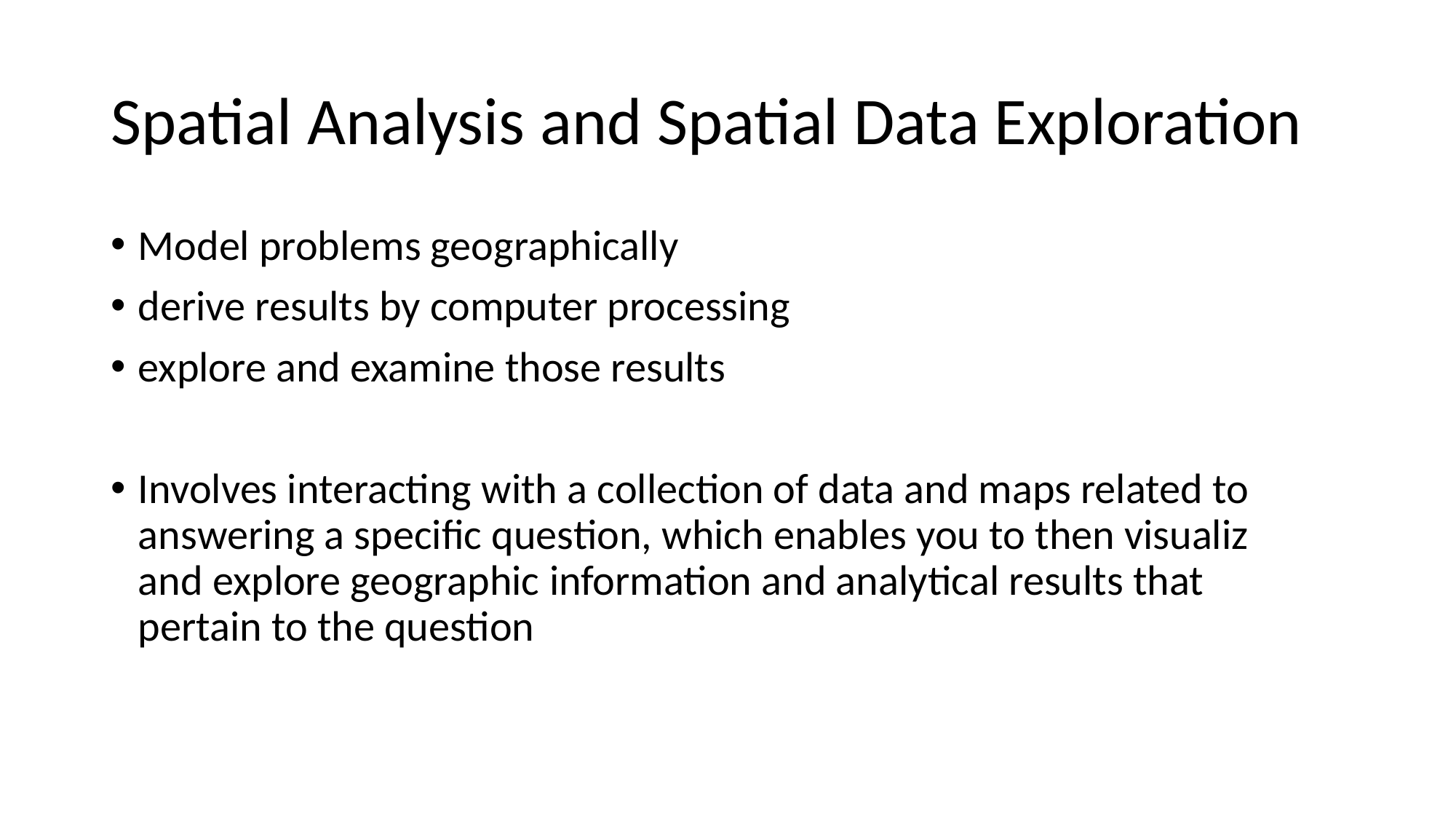

# Spatial Analysis and Spatial Data Exploration
Model problems geographically
derive results by computer processing
explore and examine those results

Involves interacting with a collection of data and maps related to answering a specific question, which enables you to then visualiz and explore geographic information and analytical results that pertain to the question